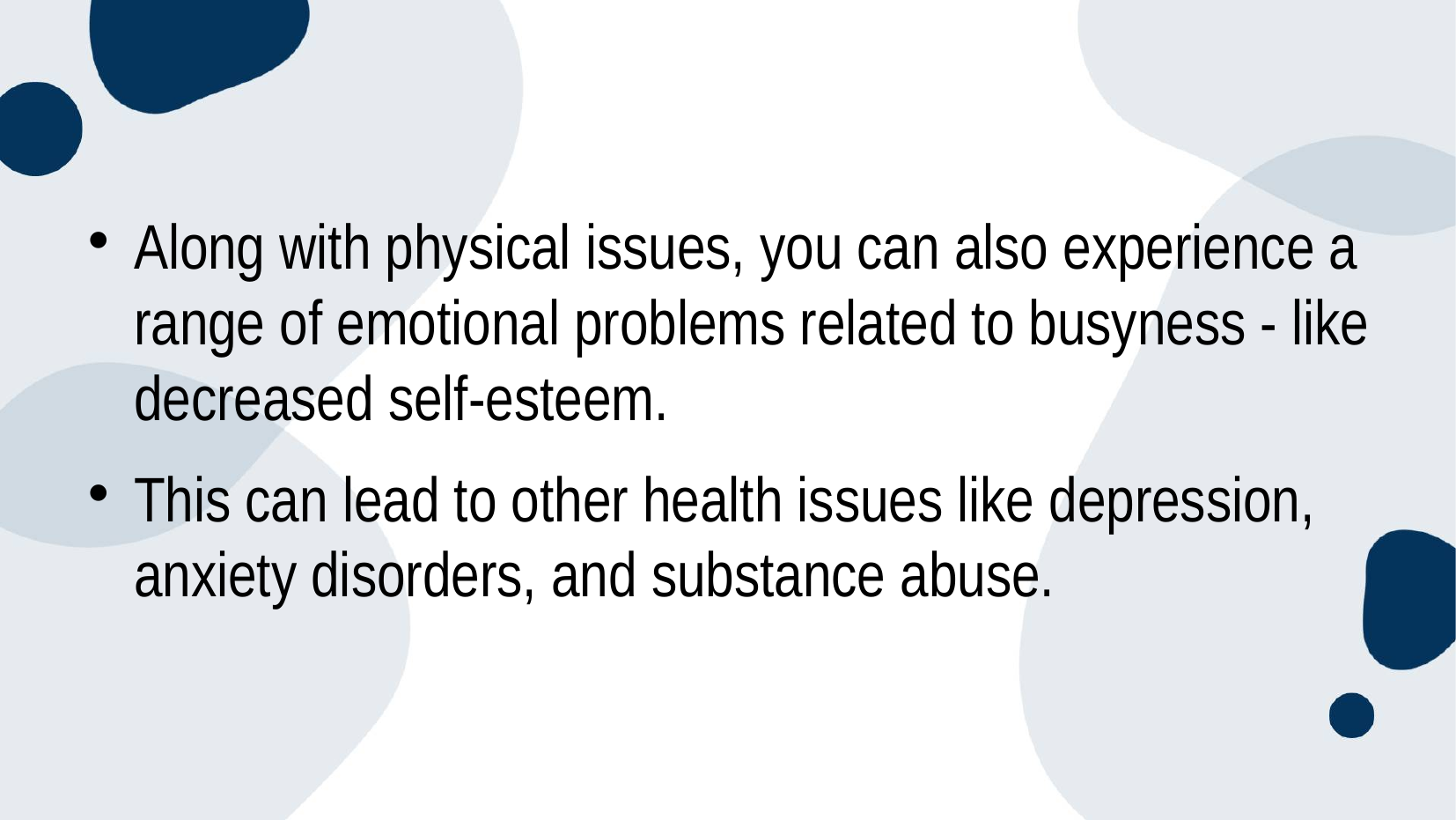

Along with physical issues, you can also experience a range of emotional problems related to busyness - like decreased self-esteem.
This can lead to other health issues like depression, anxiety disorders, and substance abuse.